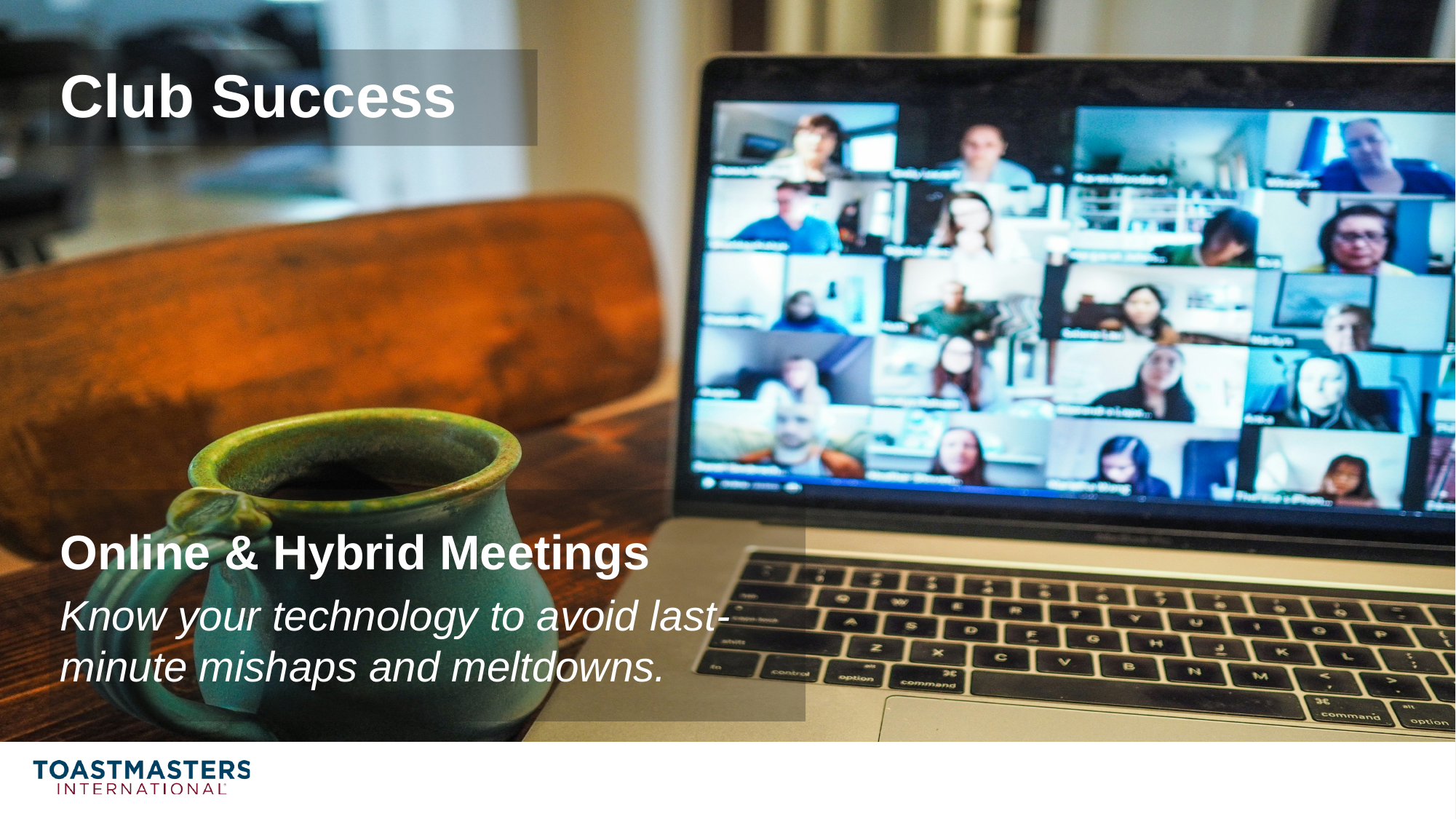

# Club Success
Online & Hybrid Meetings
Know your technology to avoid last-minute mishaps and meltdowns.